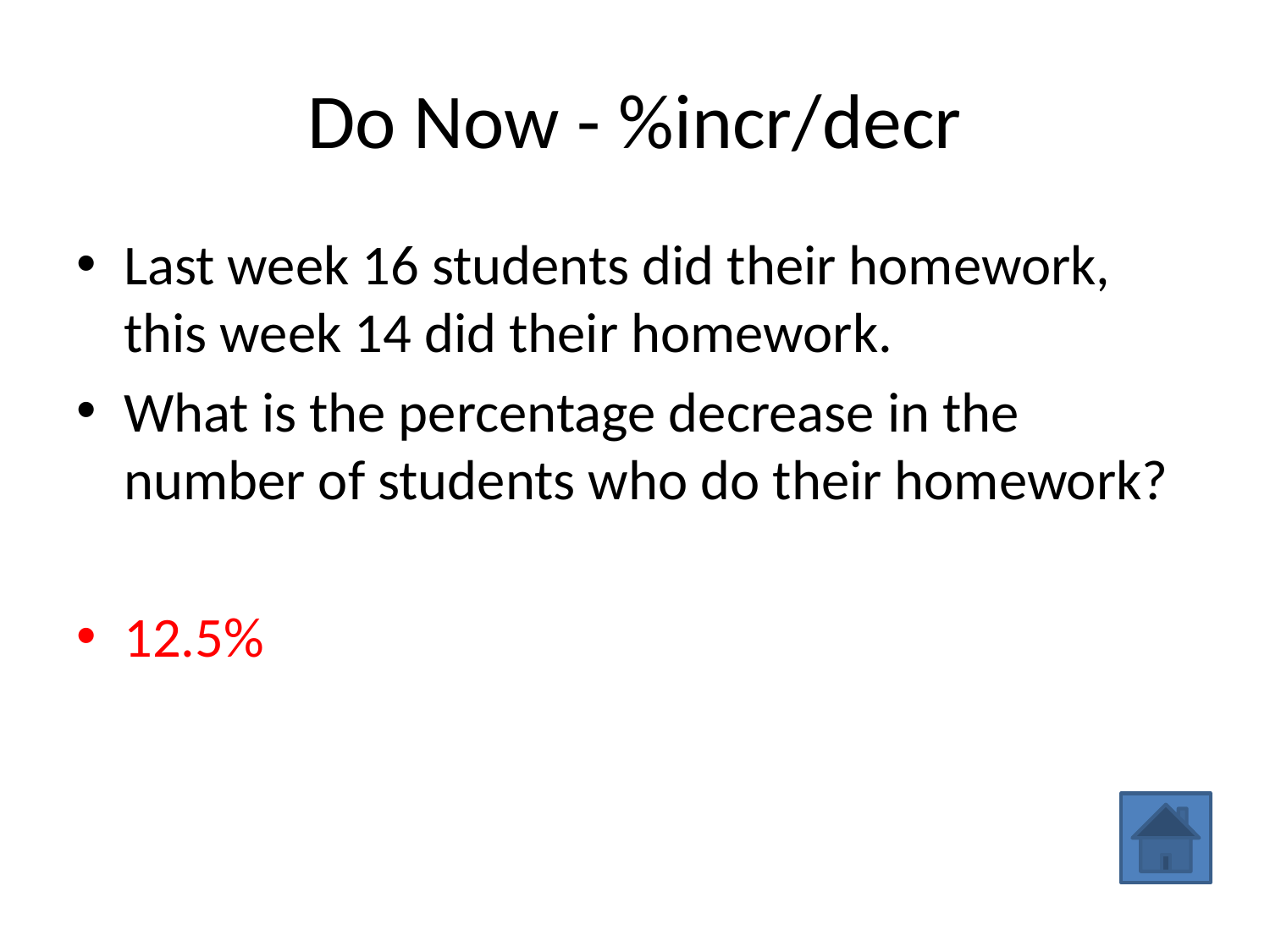

# Do Now - %incr/decr
Last week 16 students did their homework, this week 14 did their homework.
What is the percentage decrease in the number of students who do their homework?

12.5%